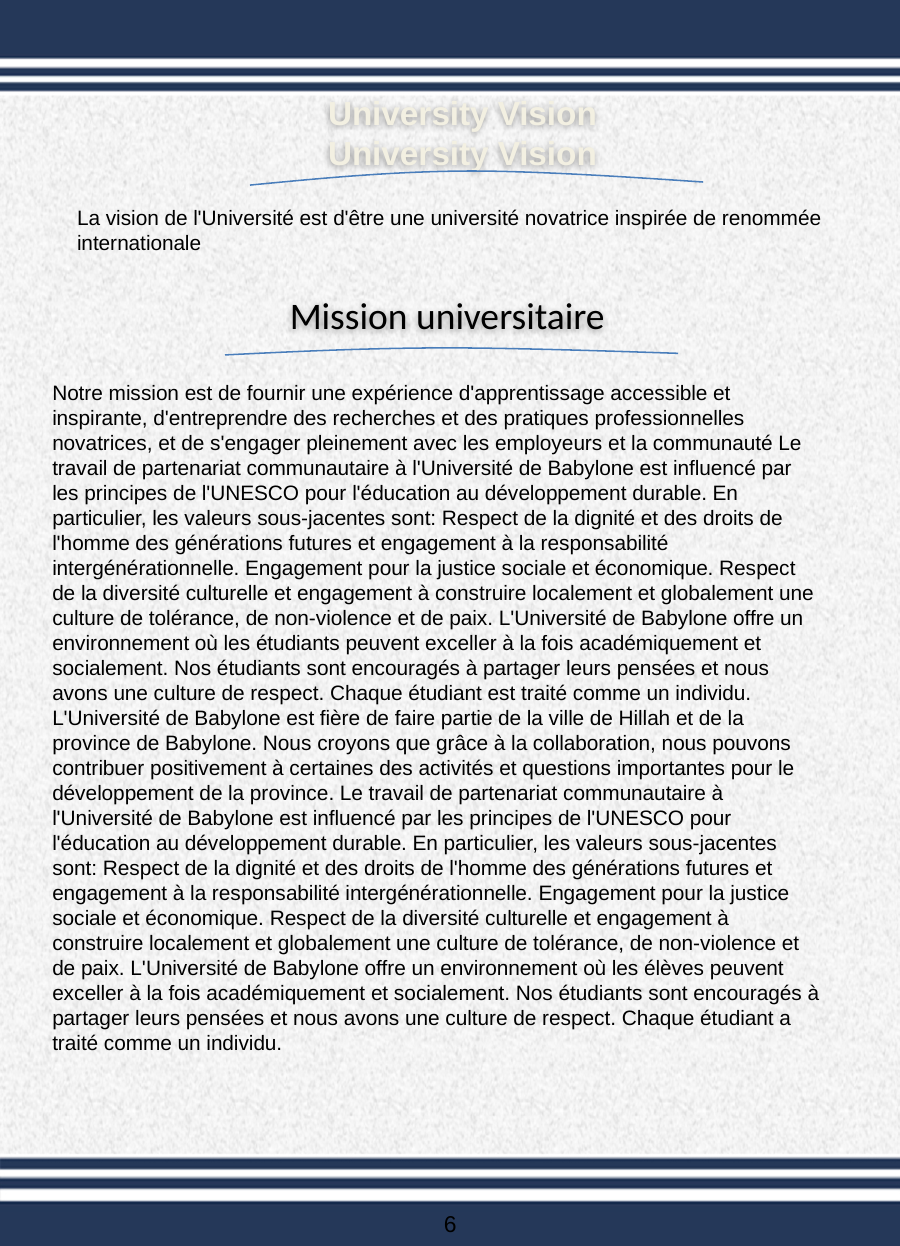

University Vision
University Vision

La vision de l'Université est d'être une université novatrice inspirée de renommée internationale
Mission universitaire

Notre mission est de fournir une expérience d'apprentissage accessible et inspirante, d'entreprendre des recherches et des pratiques professionnelles novatrices, et de s'engager pleinement avec les employeurs et la communauté Le travail de partenariat communautaire à l'Université de Babylone est influencé par les principes de l'UNESCO pour l'éducation au développement durable. En particulier, les valeurs sous-jacentes sont: Respect de la dignité et des droits de l'homme des générations futures et engagement à la responsabilité intergénérationnelle. Engagement pour la justice sociale et économique. Respect de la diversité culturelle et engagement à construire localement et globalement une culture de tolérance, de non-violence et de paix. L'Université de Babylone offre un environnement où les étudiants peuvent exceller à la fois académiquement et socialement. Nos étudiants sont encouragés à partager leurs pensées et nous avons une culture de respect. Chaque étudiant est traité comme un individu. L'Université de Babylone est fière de faire partie de la ville de Hillah et de la province de Babylone. Nous croyons que grâce à la collaboration, nous pouvons contribuer positivement à certaines des activités et questions importantes pour le développement de la province. Le travail de partenariat communautaire à l'Université de Babylone est influencé par les principes de l'UNESCO pour l'éducation au développement durable. En particulier, les valeurs sous-jacentes sont: Respect de la dignité et des droits de l'homme des générations futures et engagement à la responsabilité intergénérationnelle. Engagement pour la justice sociale et économique. Respect de la diversité culturelle et engagement à construire localement et globalement une culture de tolérance, de non-violence et de paix. L'Université de Babylone offre un environnement où les élèves peuvent exceller à la fois académiquement et socialement. Nos étudiants sont encouragés à partager leurs pensées et nous avons une culture de respect. Chaque étudiant a traité comme un individu.
6